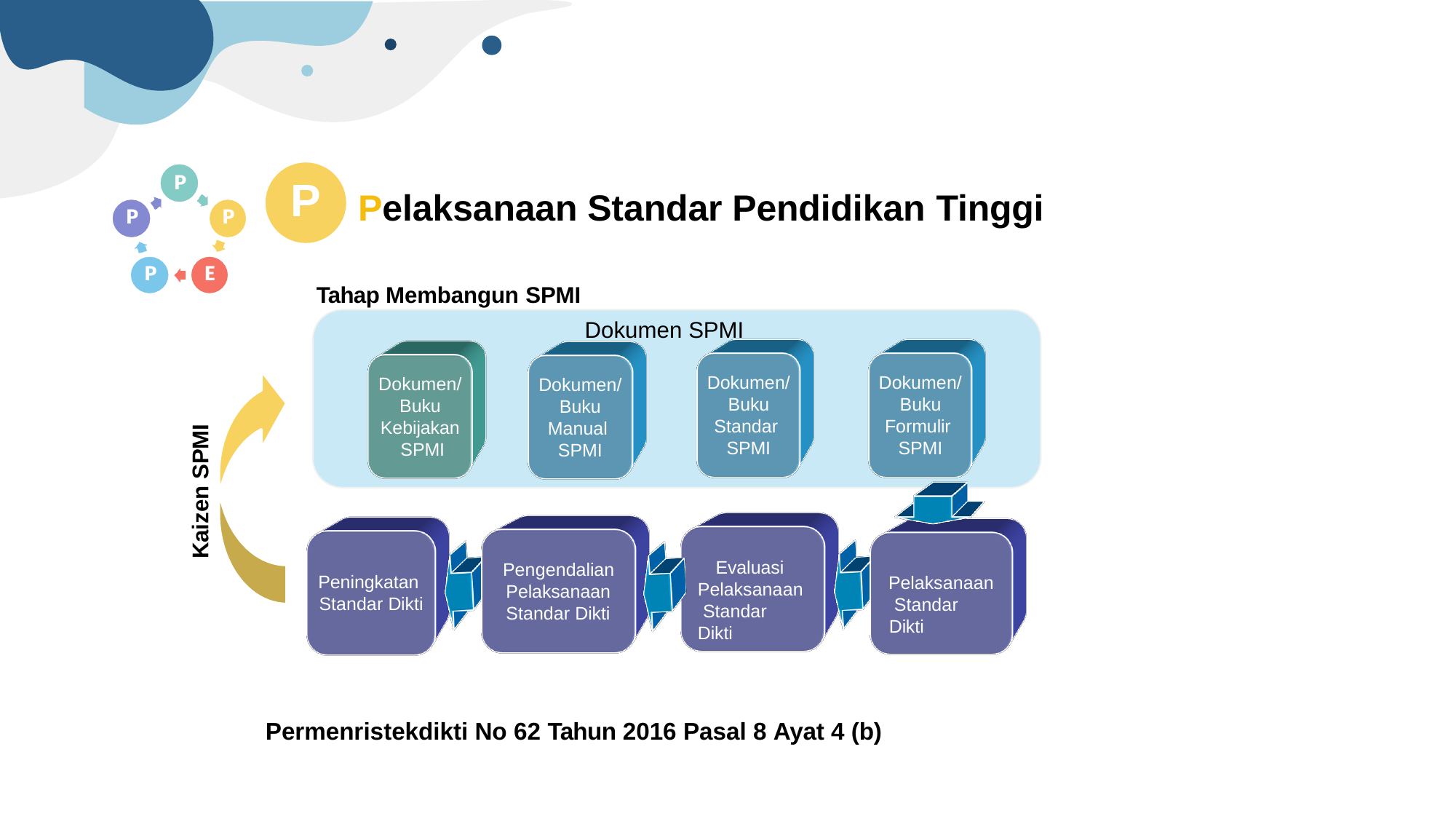

P
P
Pelaksanaan Standar Pendidikan Tinggi

P
P

P
E

Tahap Membangun SPMI
Dokumen SPMI

Dokumen/  Buku  Standar  SPMI
Dokumen/  Buku  Formulir  SPMI

Dokumen/  Buku  Kebijakan  SPMI
Dokumen/  Buku  Manual  SPMI
Kaizen SPMI

Evaluasi  Pelaksanaan  Standar Dikti
Pengendalian  Pelaksanaan  Standar Dikti
Peningkatan
Standar Dikti
Pelaksanaan  Standar Dikti
Permenristekdikti No 62 Tahun 2016 Pasal 8 Ayat 4 (b)